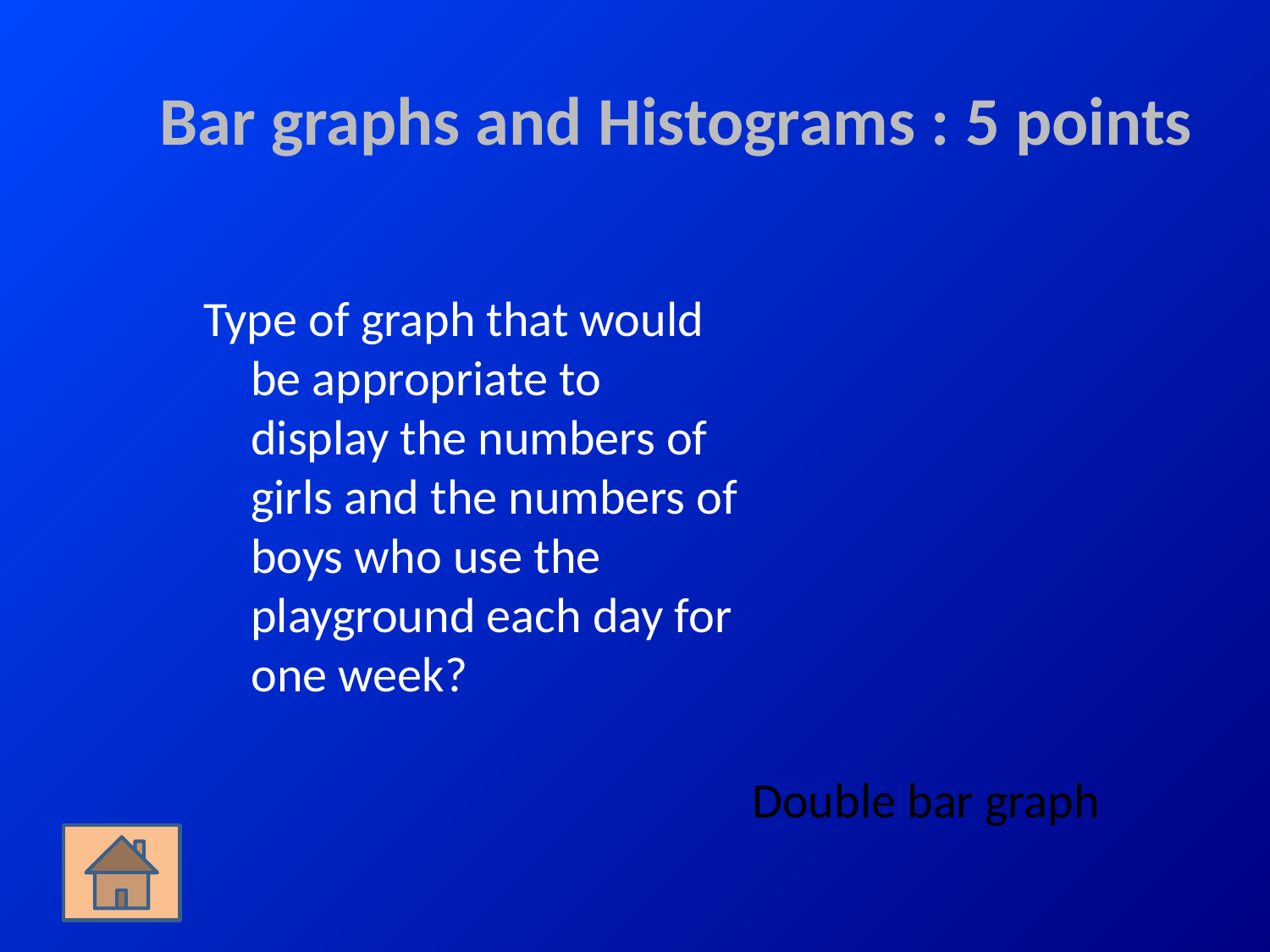

# Bar graphs and Histograms : 5 points

Type of graph that would be appropriate to display the numbers of girls and the numbers of boys who use the playground each day for one week?

Double bar graph